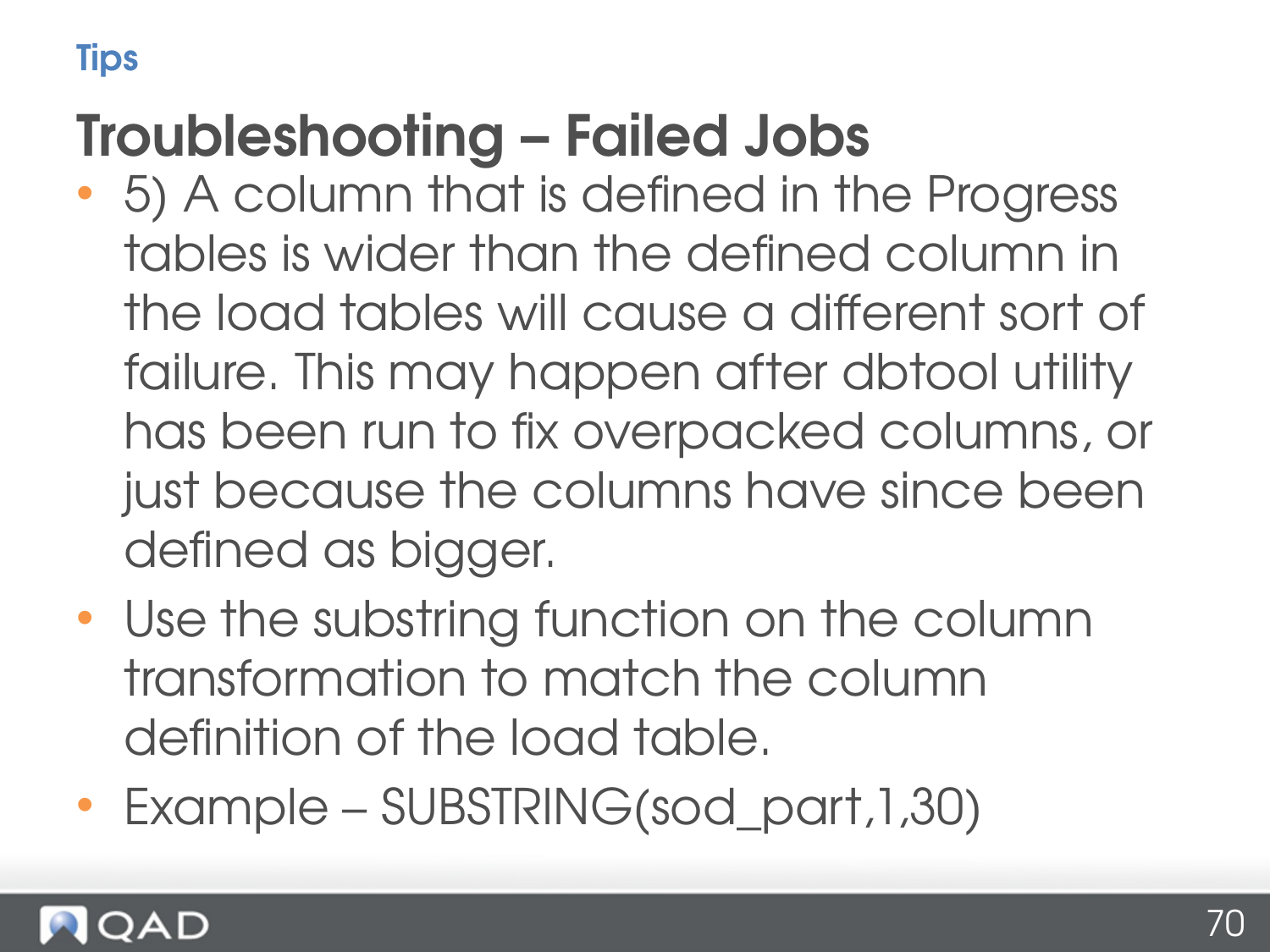

Tips
# Troubleshooting – Failed Jobs
5) A column that is defined in the Progress tables is wider than the defined column in the load tables will cause a different sort of failure. This may happen after dbtool utility  has been run to fix overpacked columns, or just because the columns have since been defined as bigger.
Use the substring function on the column transformation to match the column definition of the load table.
Example – SUBSTRING(sod_part,1,30)
70